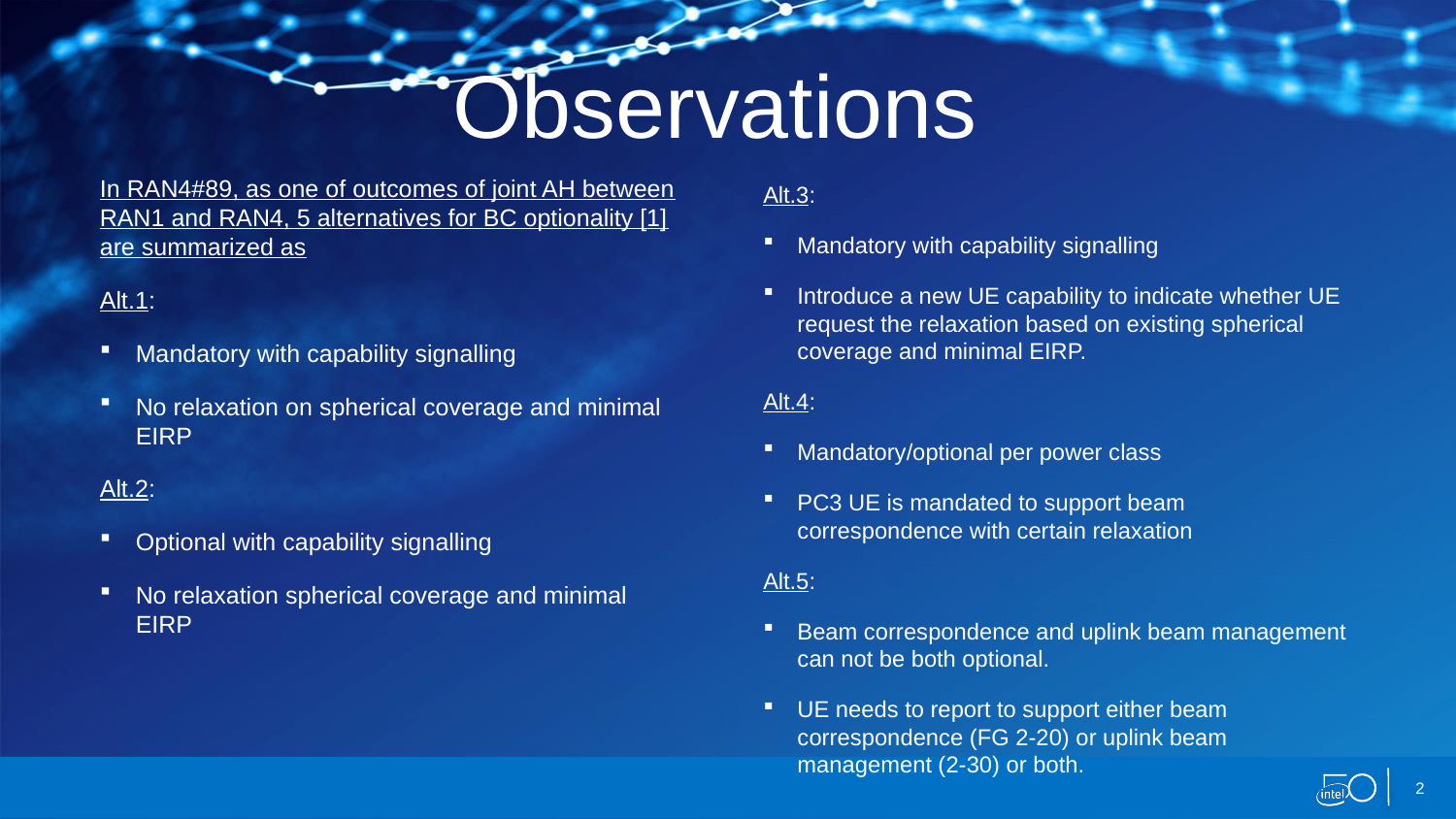

# Observations
In RAN4#89, as one of outcomes of joint AH between RAN1 and RAN4, 5 alternatives for BC optionality [1] are summarized as
Alt.1:
Mandatory with capability signalling
No relaxation on spherical coverage and minimal EIRP
Alt.2:
Optional with capability signalling
No relaxation spherical coverage and minimal EIRP

Alt.3:
Mandatory with capability signalling
Introduce a new UE capability to indicate whether UE request the relaxation based on existing spherical coverage and minimal EIRP.
Alt.4:
Mandatory/optional per power class
PC3 UE is mandated to support beam correspondence with certain relaxation
Alt.5:
Beam correspondence and uplink beam management can not be both optional.
UE needs to report to support either beam correspondence (FG 2-20) or uplink beam management (2-30) or both.

2